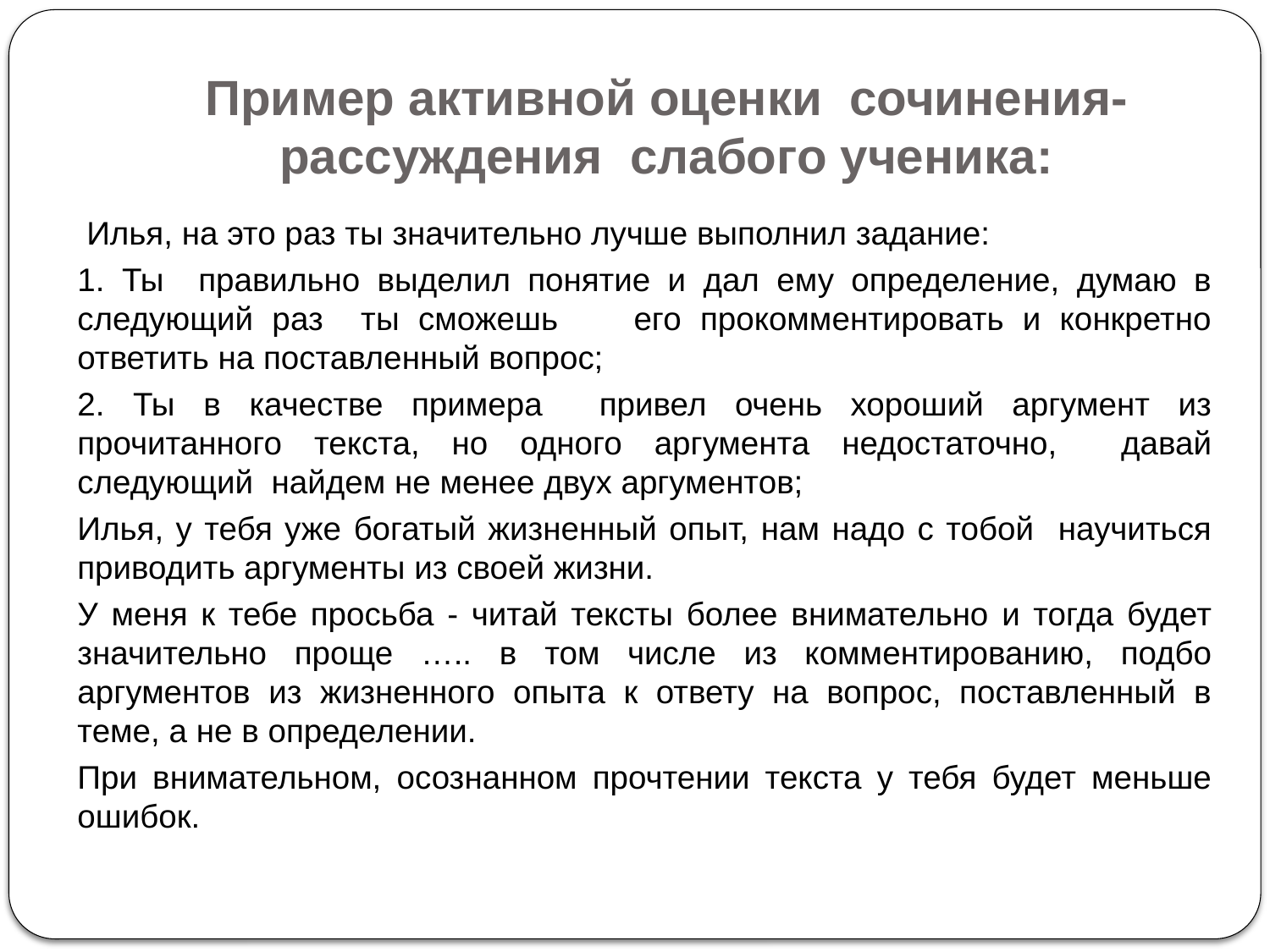

# Пример активной оценки  сочинения-рассуждения  слабого ученика:
 Илья, на это раз ты значительно лучше выполнил задание:
1. Ты  правильно выделил понятие и дал ему определение, думаю в следующий раз  ты сможешь    его прокомментировать и конкретно ответить на поставленный вопрос;
2. Ты в качестве примера  привел очень хороший аргумент из прочитанного текста, но одного аргумента недостаточно,  давай следующий  найдем не менее двух аргументов;
Илья, у тебя уже богатый жизненный опыт, нам надо с тобой  научиться приводить аргументы из своей жизни.
У меня к тебе просьба - читай тексты более внимательно и тогда будет значительно проще ….. в том числе из комментированию, подбо аргументов из жизненного опыта к ответу на вопрос, поставленный в теме, а не в определении.
При внимательном, осознанном прочтении текста у тебя будет меньше ошибок.